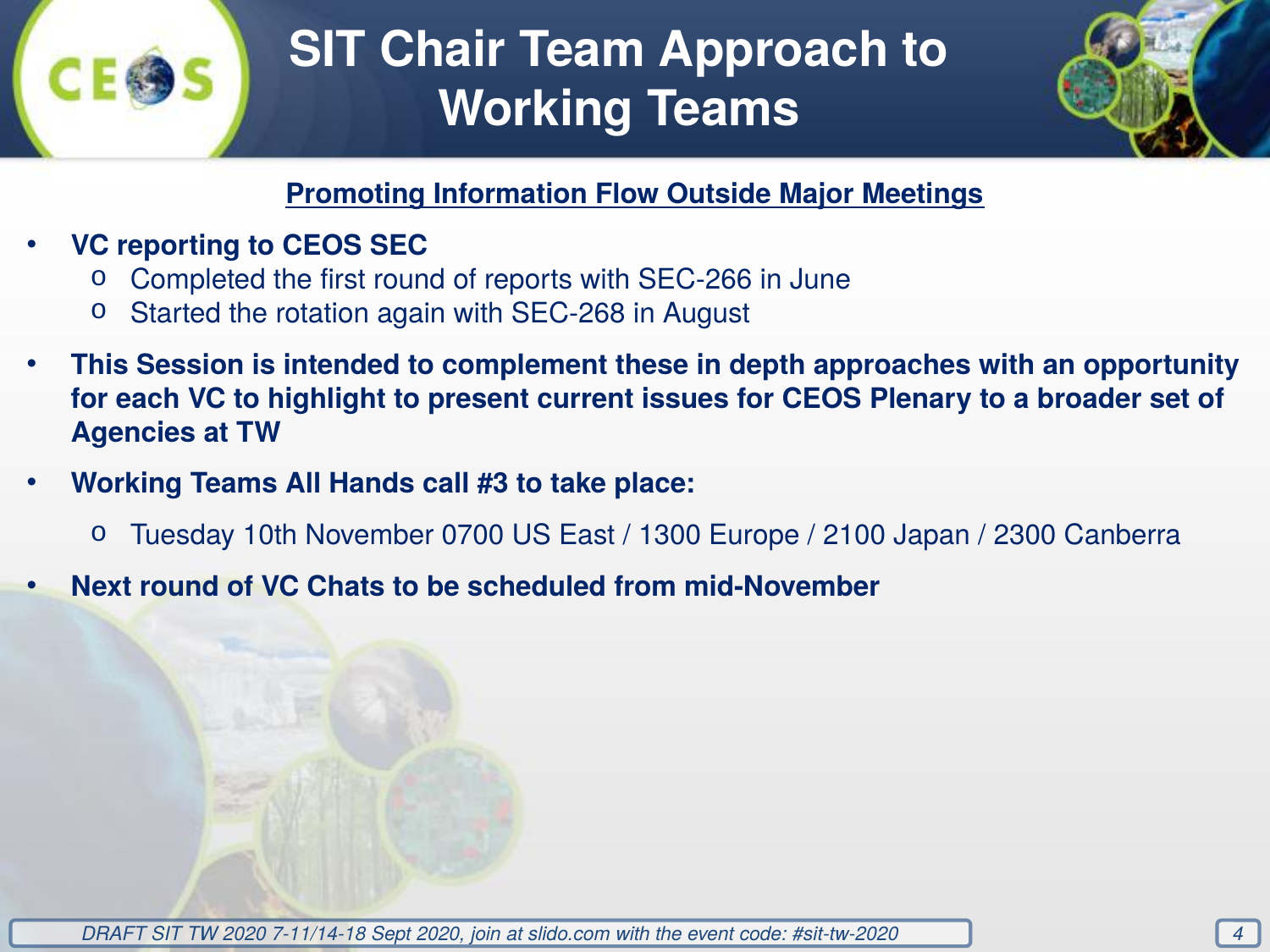

SIT Chair Team Approach to Working Teams
Promoting Information Flow Outside Major Meetings
VC reporting to CEOS SEC
Completed the first round of reports with SEC-266 in June
Started the rotation again with SEC-268 in August
This Session is intended to complement these in depth approaches with an opportunity for each VC to highlight to present current issues for CEOS Plenary to a broader set of Agencies at TW
Working Teams All Hands call #3 to take place:
Tuesday 10th November 0700 US East / 1300 Europe / 2100 Japan / 2300 Canberra
Next round of VC Chats to be scheduled from mid-November

4